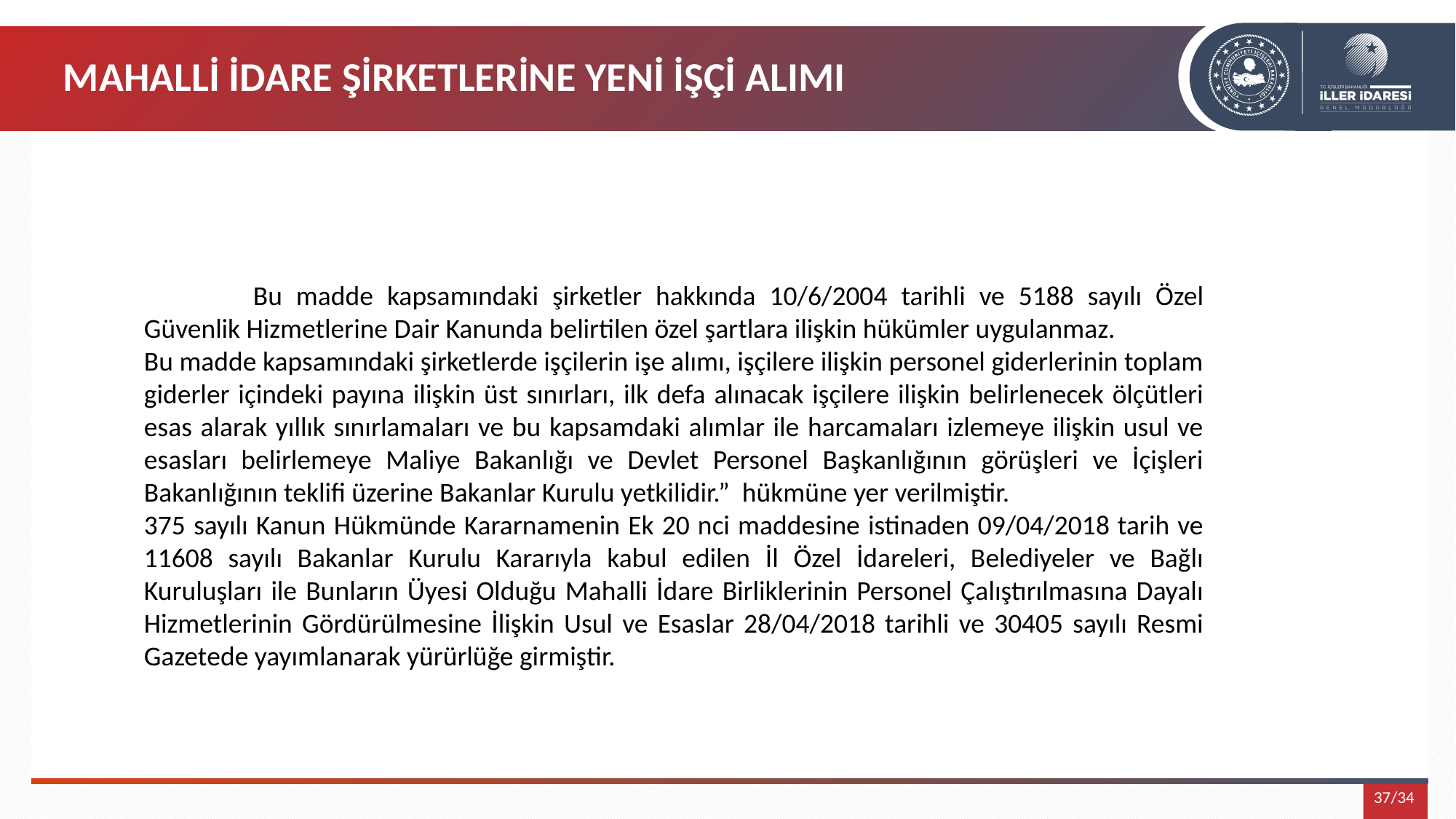

MAHALLİ İDARE ŞİRKETLERİNE YENİ İŞÇİ ALIMI
	Bu madde kapsamındaki şirketler hakkında 10/6/2004 tarihli ve 5188 sayılı Özel Güvenlik Hizmetlerine Dair Kanunda belirtilen özel şartlara ilişkin hükümler uygulanmaz.
Bu madde kapsamındaki şirketlerde işçilerin işe alımı, işçilere ilişkin personel giderlerinin toplam giderler içindeki payına ilişkin üst sınırları, ilk defa alınacak işçilere ilişkin belirlenecek ölçütleri esas alarak yıllık sınırlamaları ve bu kapsamdaki alımlar ile harcamaları izlemeye ilişkin usul ve esasları belirlemeye Maliye Bakanlığı ve Devlet Personel Başkanlığının görüşleri ve İçişleri Bakanlığının teklifi üzerine Bakanlar Kurulu yetkilidir.”  hükmüne yer verilmiştir.
375 sayılı Kanun Hükmünde Kararnamenin Ek 20 nci maddesine istinaden 09/04/2018 tarih ve 11608 sayılı Bakanlar Kurulu Kararıyla kabul edilen İl Özel İdareleri, Belediyeler ve Bağlı Kuruluşları ile Bunların Üyesi Olduğu Mahalli İdare Birliklerinin Personel Çalıştırılmasına Dayalı Hizmetlerinin Gördürülmesine İlişkin Usul ve Esaslar 28/04/2018 tarihli ve 30405 sayılı Resmi Gazetede yayımlanarak yürürlüğe girmiştir.